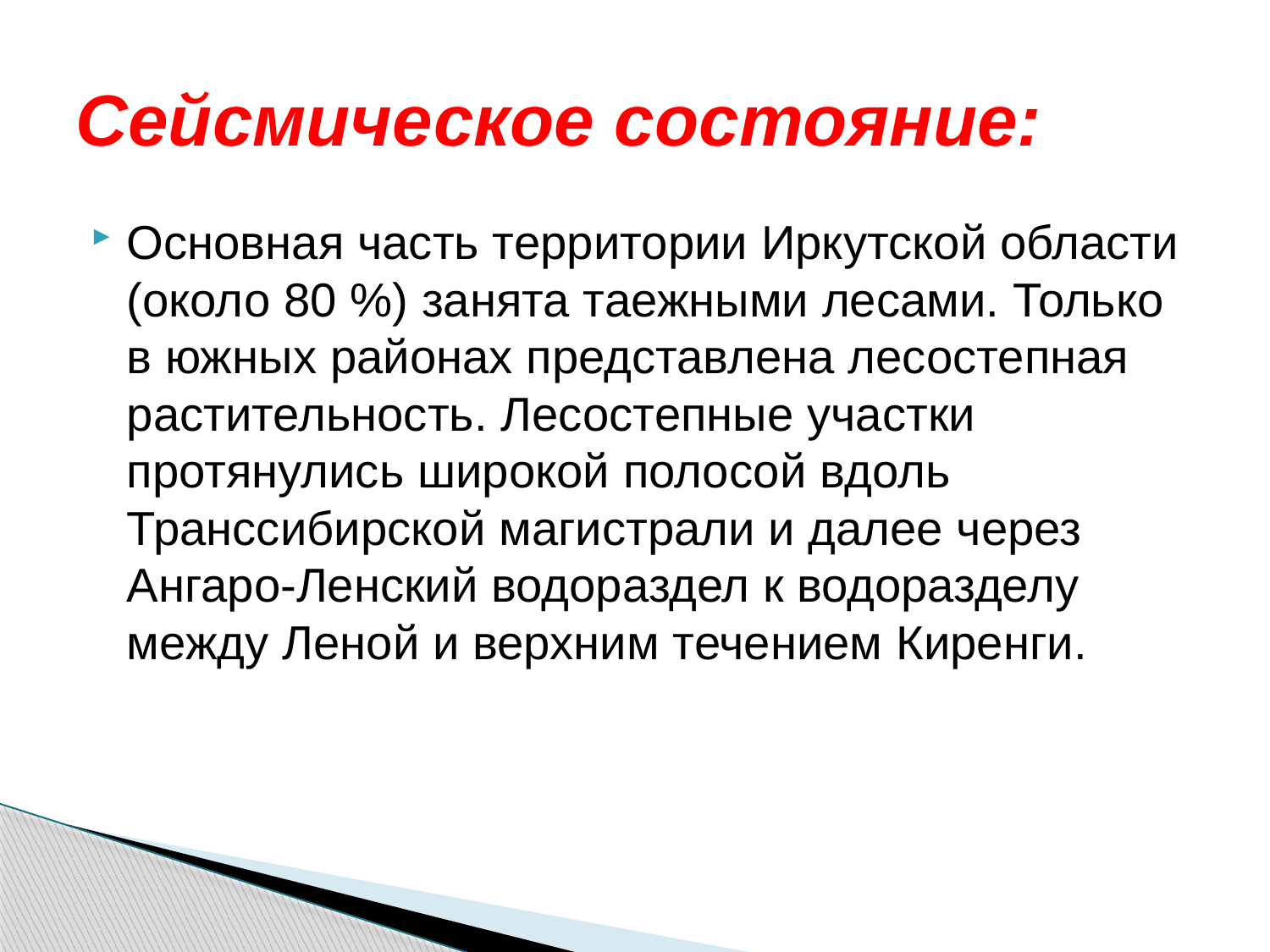

# Сейсмическое состояние:
Основная часть территории Иркутской области (около 80 %) занята таежными лесами. Только в южных районах представлена лесостепная растительность. Лесостепные участки протянулись широкой полосой вдоль Транссибирской магистрали и далее через Ангаро-Ленский водораздел к водоразделу между Леной и верхним течением Киренги.